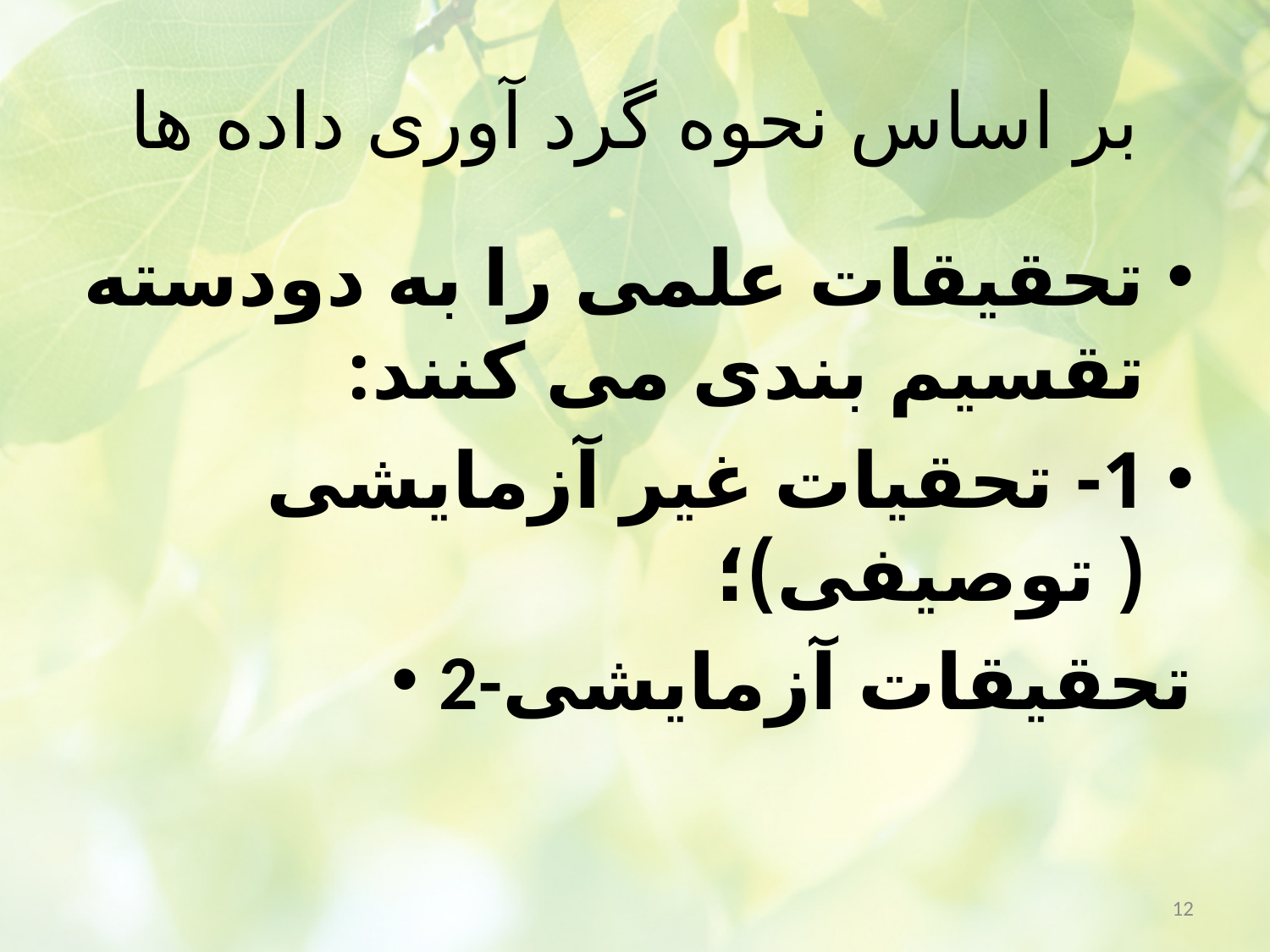

# بر اساس نحوه گرد آوری داده ها
تحقیقات علمی را به دودسته تقسیم بندی می کنند:
1- تحقیات غیر آزمایشی ( توصیفی)؛
2-تحقیقات آزمایشی
12